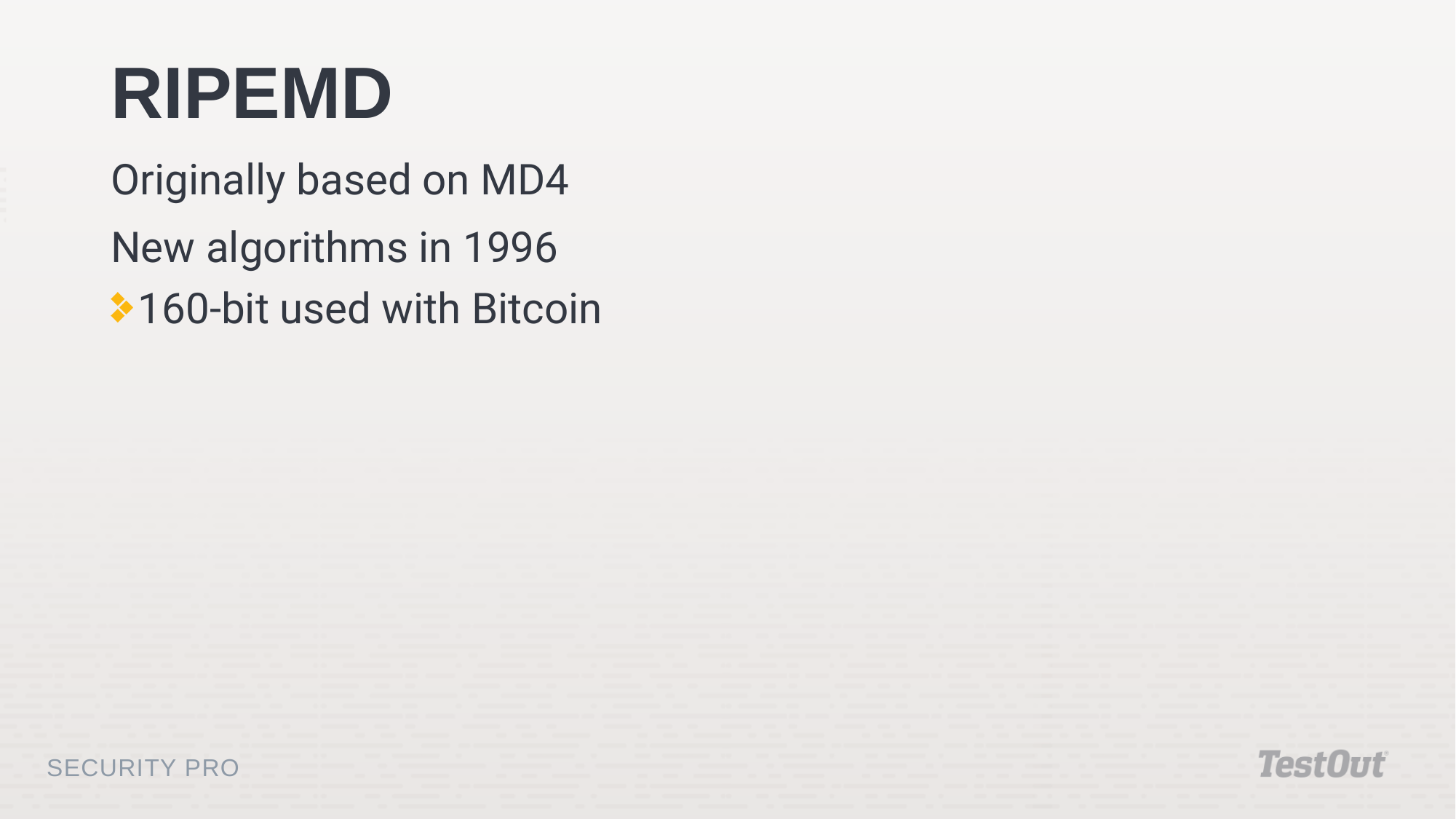

# RIPEMD
Originally based on MD4
New algorithms in 1996
160-bit used with Bitcoin
Security Pro